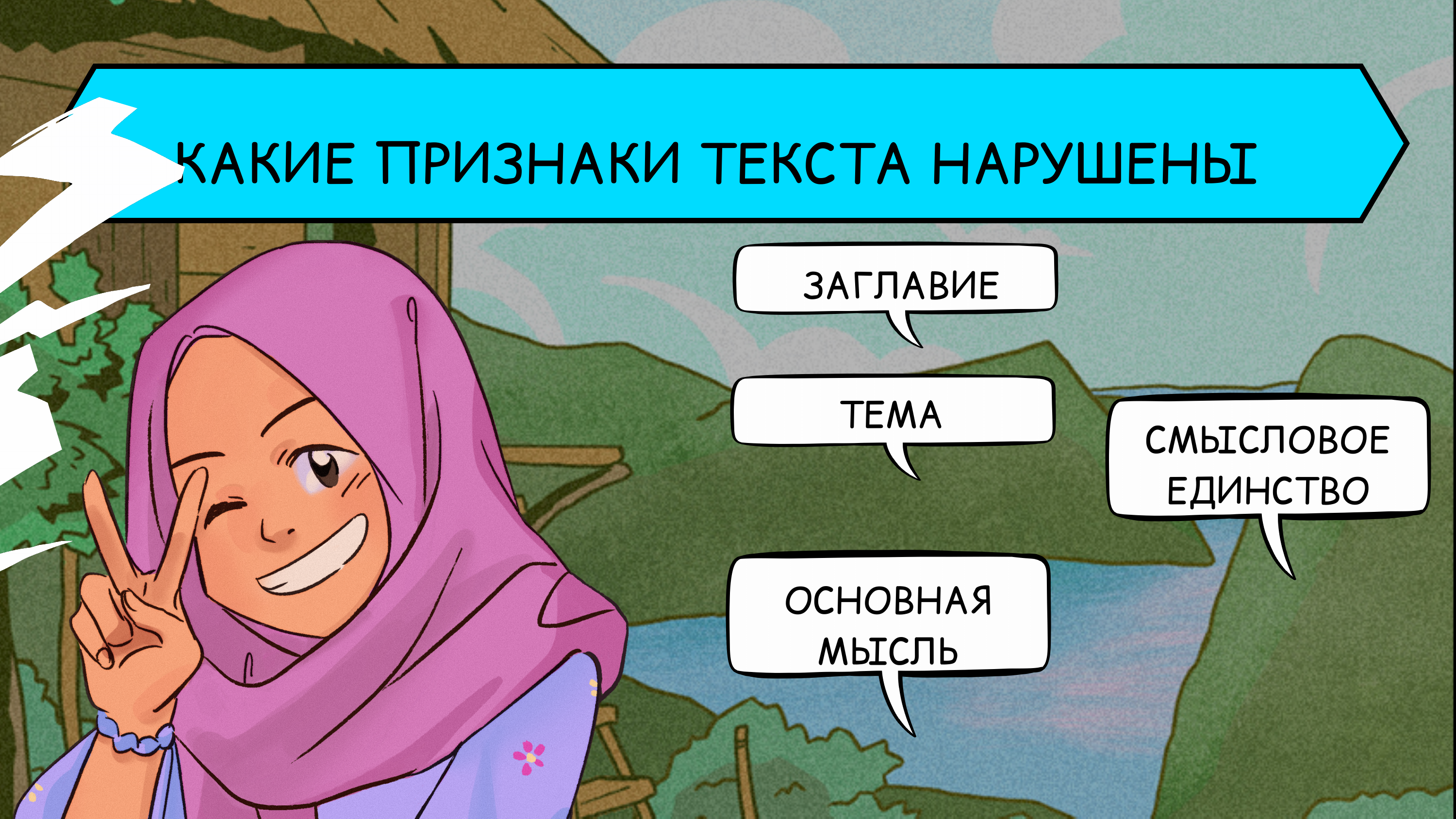

КАКИЕ ПРИЗНАКИ ТЕКСТА НАРУШЕНЫ

ЗАГЛАВИЕ

ТЕМА

СМЫСЛОВОЕ ЕДИНСТВО

ОСНОВНАЯ МЫСЛЬ